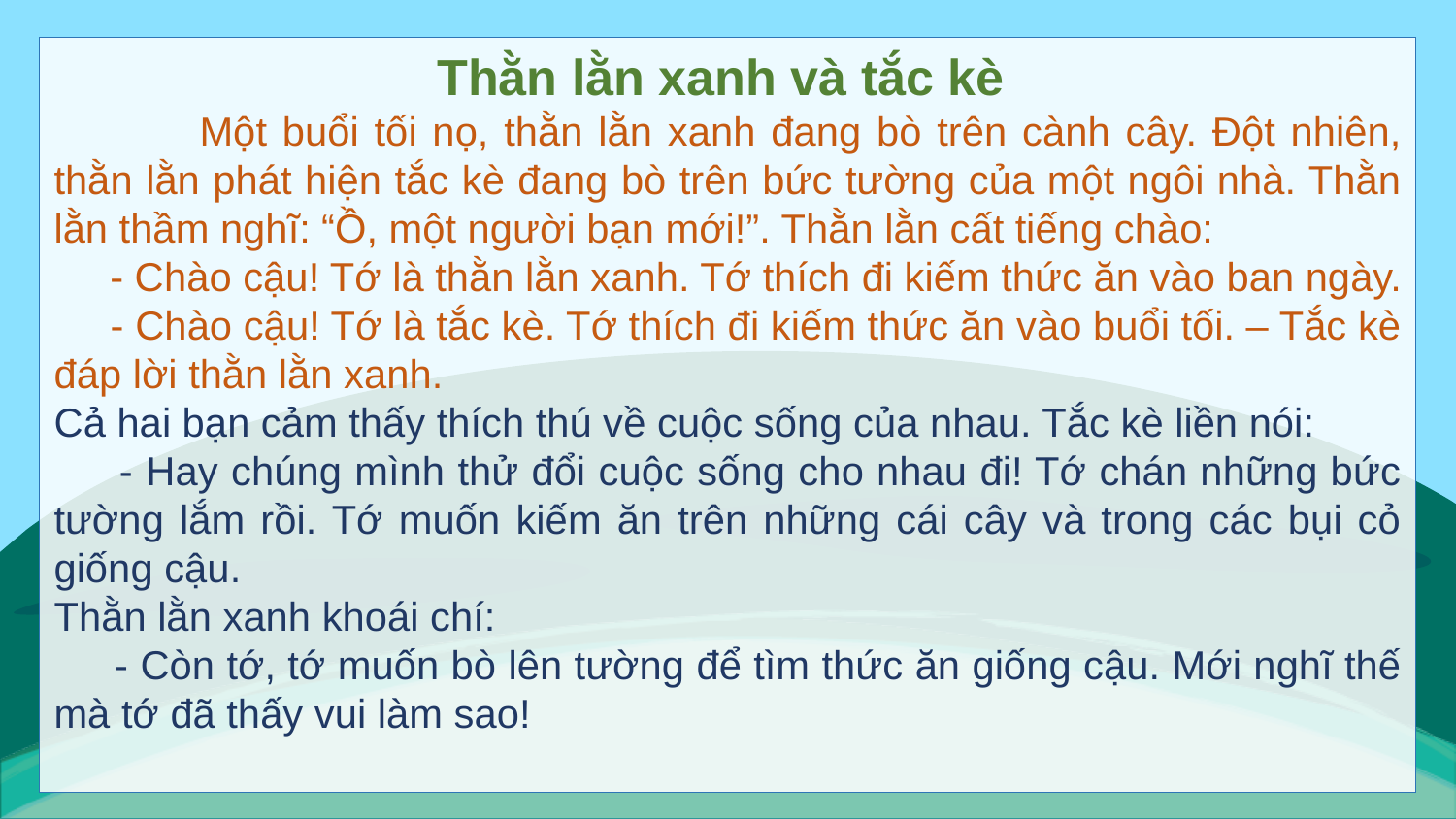

Thằn lằn xanh và tắc kè
	Một buổi tối nọ, thằn lằn xanh đang bò trên cành cây. Đột nhiên, thằn lằn phát hiện tắc kè đang bò trên bức tường của một ngôi nhà. Thằn lằn thầm nghĩ: “Ồ, một người bạn mới!”. Thằn lằn cất tiếng chào:
     - Chào cậu! Tớ là thằn lằn xanh. Tớ thích đi kiếm thức ăn vào ban ngày.
     - Chào cậu! Tớ là tắc kè. Tớ thích đi kiếm thức ăn vào buổi tối. – Tắc kè đáp lời thằn lằn xanh.
Cả hai bạn cảm thấy thích thú về cuộc sống của nhau. Tắc kè liền nói:
     - Hay chúng mình thử đổi cuộc sống cho nhau đi! Tớ chán những bức tường lắm rồi. Tớ muốn kiếm ăn trên những cái cây và trong các bụi cỏ giống cậu.
Thằn lằn xanh khoái chí:
     - Còn tớ, tớ muốn bò lên tường để tìm thức ăn giống cậu. Mới nghĩ thế mà tớ đã thấy vui làm sao!